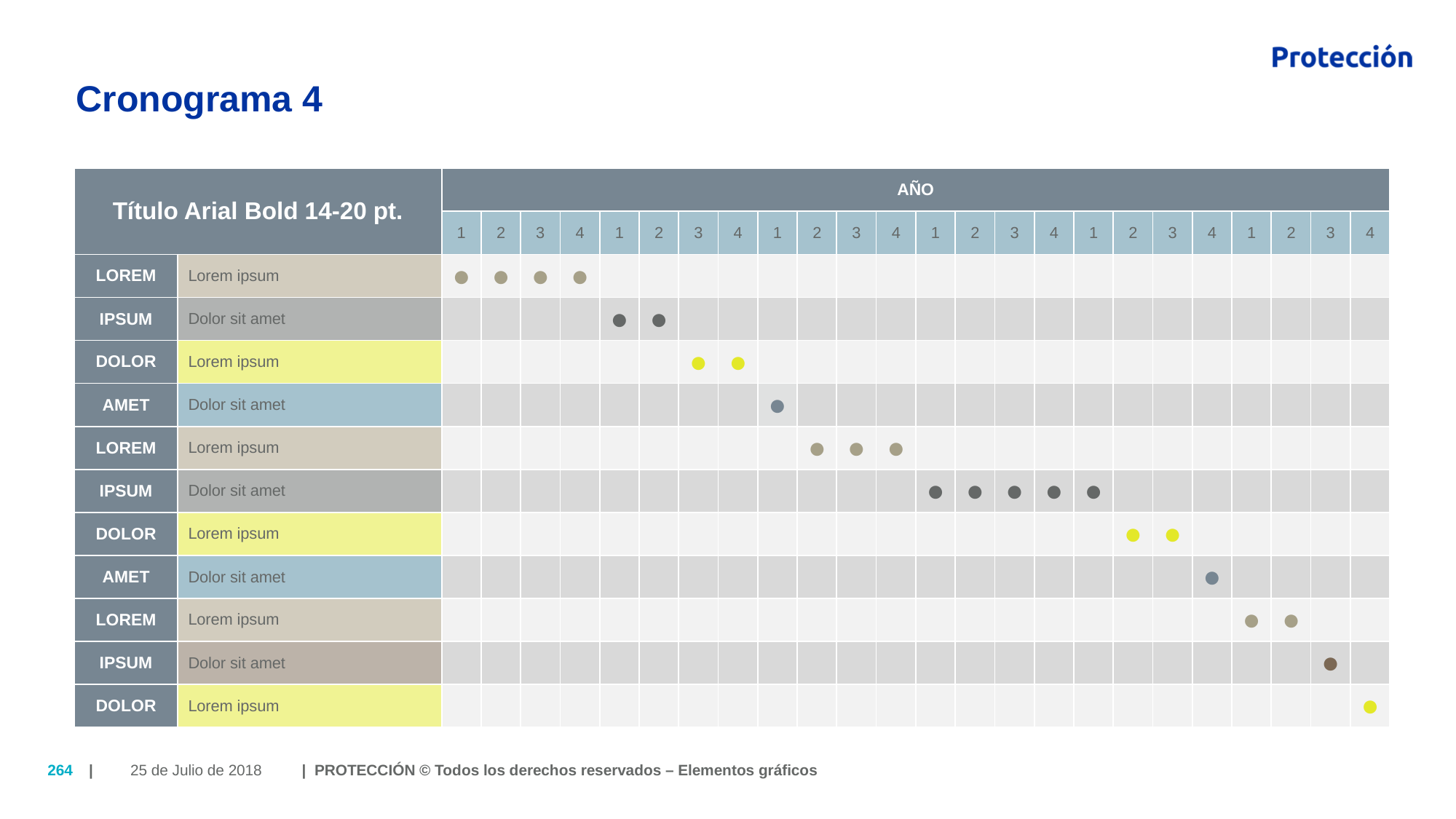

# Cronograma 4
| Título Arial Bold 14-20 pt. |  | AÑO |  |  |  |  |  |  |  |  |  |  |  |  |  |  |  |  |  |  |  |  |  |  |  |
| --- | --- | --- | --- | --- | --- | --- | --- | --- | --- | --- | --- | --- | --- | --- | --- | --- | --- | --- | --- | --- | --- | --- | --- | --- | --- |
|  |  | 1 | 2 | 3 | 4 | 1 | 2 | 3 | 4 | 1 | 2 | 3 | 4 | 1 | 2 | 3 | 4 | 1 | 2 | 3 | 4 | 1 | 2 | 3 | 4 |
| LOREM | Lorem ipsum | ● | ● | ● | ● |  |  |  |  |  |  |  |  |  |  |  |  |  |  |  |  |  |  |  |  |
| IPSUM | Dolor sit amet |  |  |  |  | ● | ● |  |  |  |  |  |  |  |  |  |  |  |  |  |  |  |  |  |  |
| DOLOR | Lorem ipsum |  |  |  |  |  |  | ● | ● |  |  |  |  |  |  |  |  |  |  |  |  |  |  |  |  |
| AMET | Dolor sit amet |  |  |  |  |  |  |  |  | ● |  |  |  |  |  |  |  |  |  |  |  |  |  |  |  |
| LOREM | Lorem ipsum |  |  |  |  |  |  |  |  |  | ● | ● | ● |  |  |  |  |  |  |  |  |  |  |  |  |
| IPSUM | Dolor sit amet |  |  |  |  |  |  |  |  |  |  |  |  | ● | ● | ● | ● | ● |  |  |  |  |  |  |  |
| DOLOR | Lorem ipsum |  |  |  |  |  |  |  |  |  |  |  |  |  |  |  |  |  | ● | ● |  |  |  |  |  |
| AMET | Dolor sit amet |  |  |  |  |  |  |  |  |  |  |  |  |  |  |  |  |  |  |  | ● |  |  |  |  |
| LOREM | Lorem ipsum |  |  |  |  |  |  |  |  |  |  |  |  |  |  |  |  |  |  |  |  | ● | ● |  |  |
| IPSUM | Dolor sit amet |  |  |  |  |  |  |  |  |  |  |  |  |  |  |  |  |  |  |  |  |  |  | ● |  |
| DOLOR | Lorem ipsum |  |  |  |  |  |  |  |  |  |  |  |  |  |  |  |  |  |  |  |  |  |  |  | ● |
25 de Julio de 2018
264
|                                                  |  PROTECCIÓN © Todos los derechos reservados – Elementos gráficos